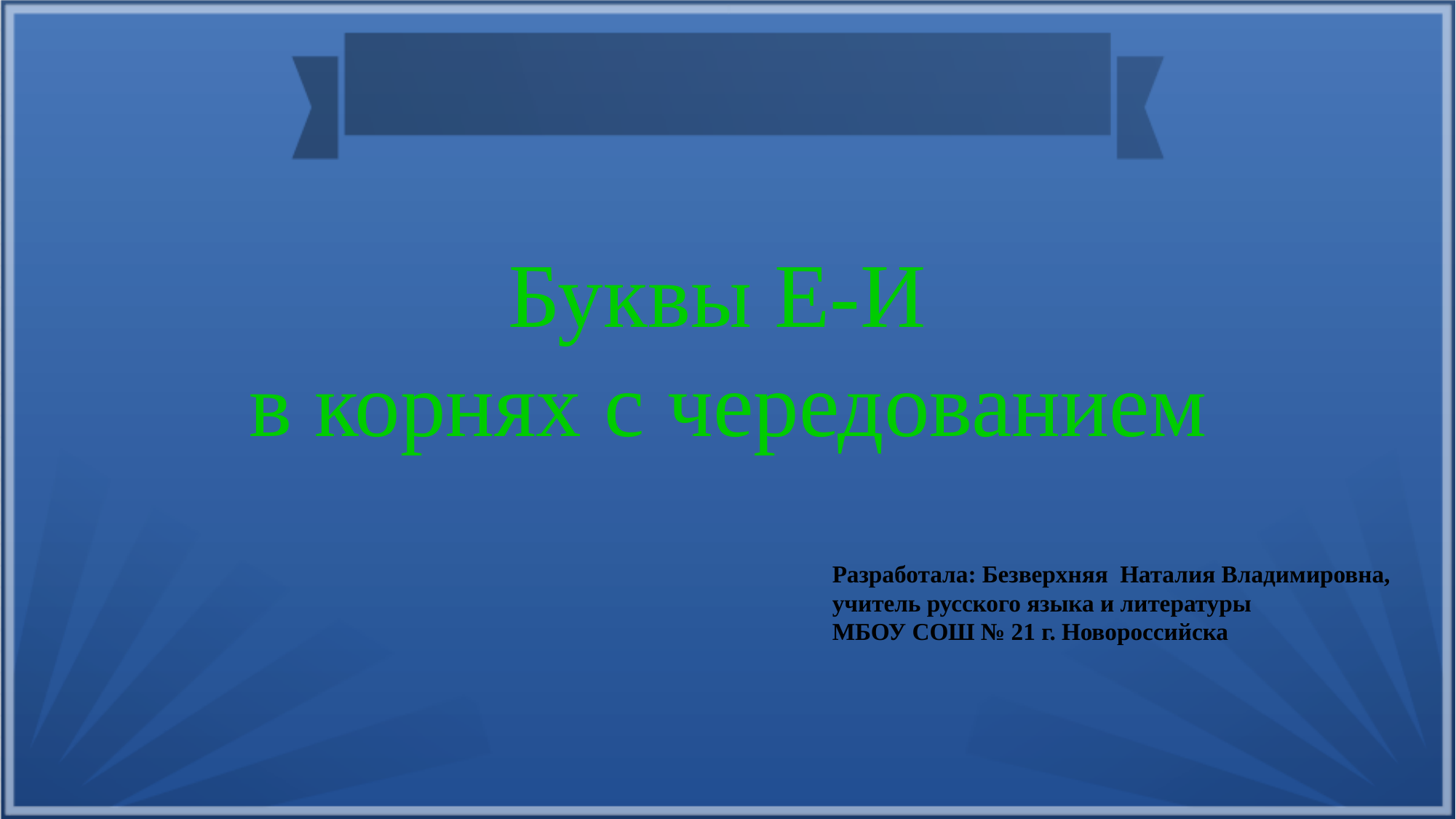

Буквы Е-И
в корнях с чередованием
Разработала: Безверхняя  Наталия Владимировна,
учитель русского языка и литературы
МБОУ СОШ № 21 г. Новороссийска